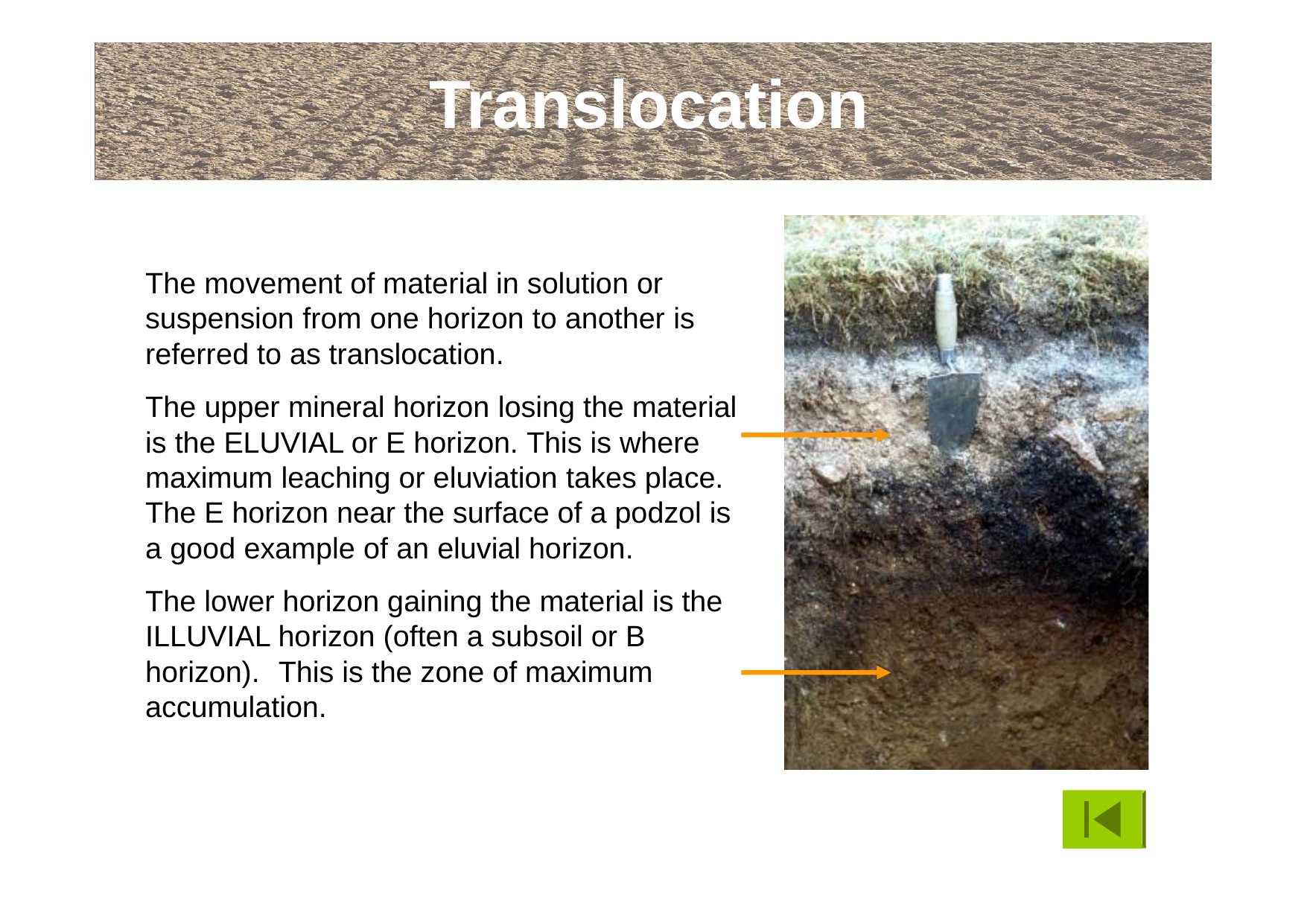

# Translocation

The movement of material in solution or suspension from one horizon to another is referred to as translocation.
The upper mineral horizon losing the material is the ELUVIAL or E horizon. This is where maximum leaching or eluviation takes place. The E horizon near the surface of a podzol is a good example of an eluvial horizon.
The lower horizon gaining the material is the ILLUVIAL horizon (often a subsoil or B horizon).	This is the zone of maximum accumulation.